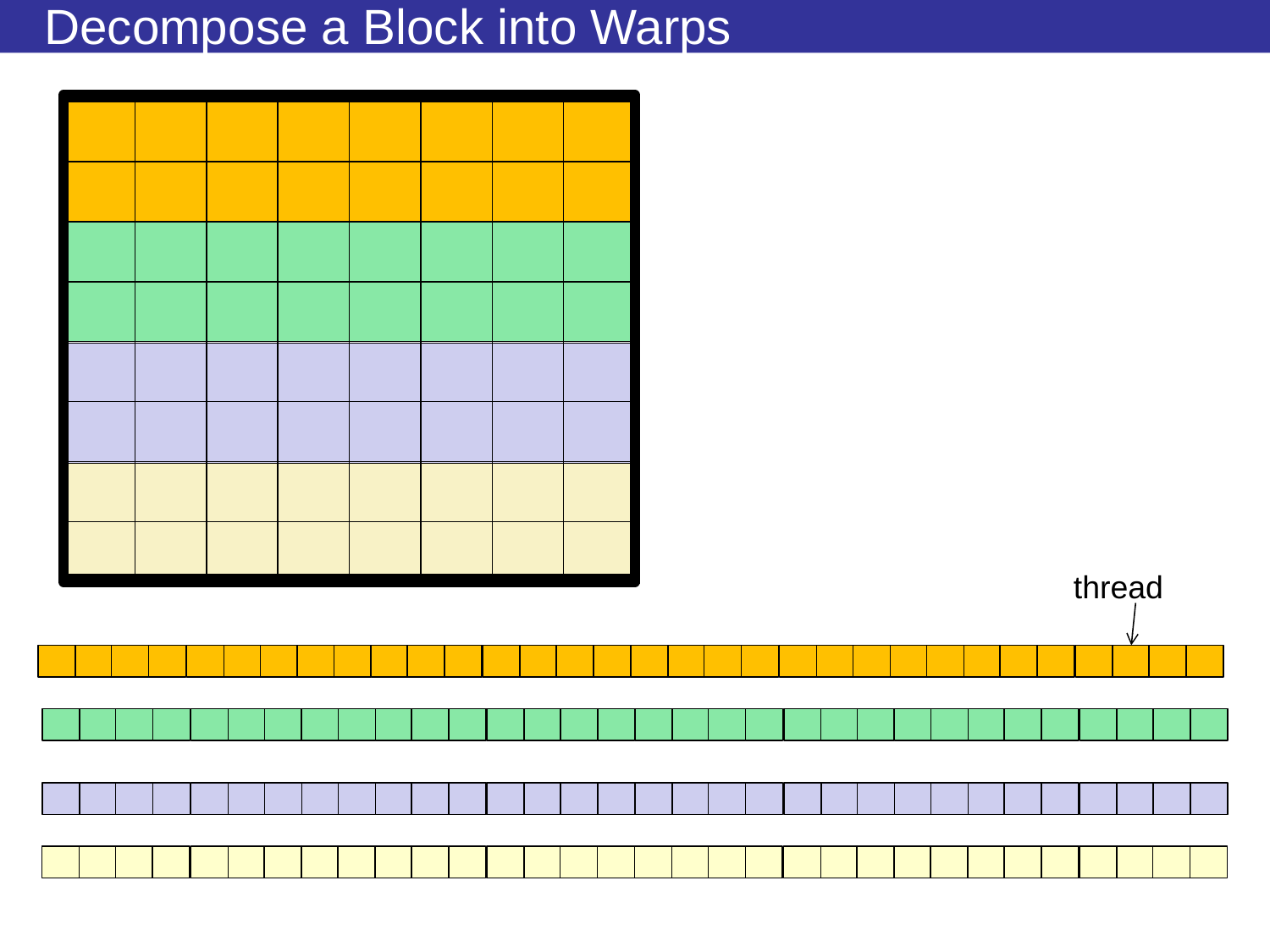

# Decompose a Block into Warps

thread